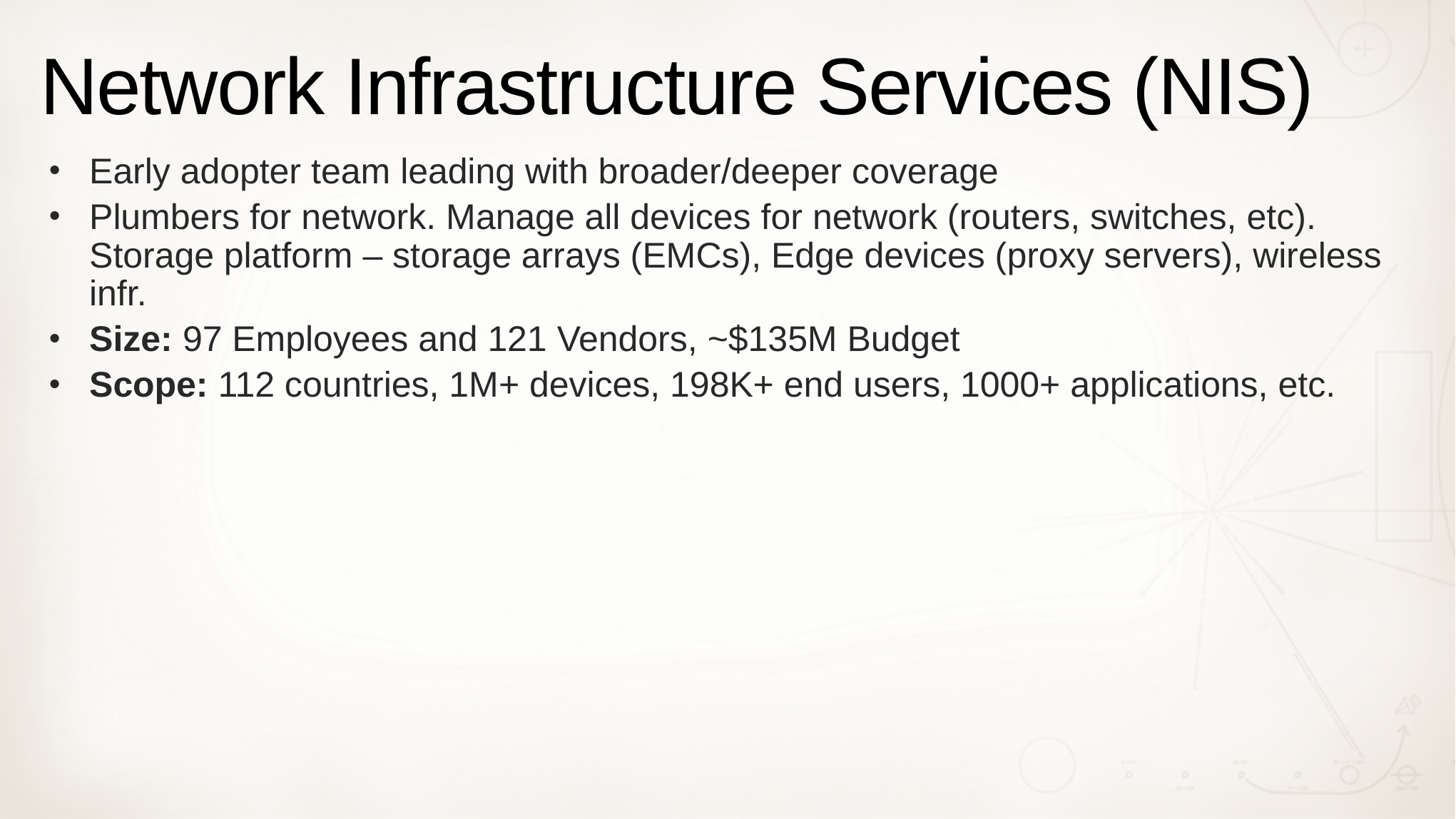

# Network Infrastructure Services (NIS)
Early adopter team leading with broader/deeper coverage
Plumbers for network. Manage all devices for network (routers, switches, etc). Storage platform – storage arrays (EMCs), Edge devices (proxy servers), wireless infr.
Size: 97 Employees and 121 Vendors, ~$135M Budget
Scope: 112 countries, 1M+ devices, 198K+ end users, 1000+ applications, etc.